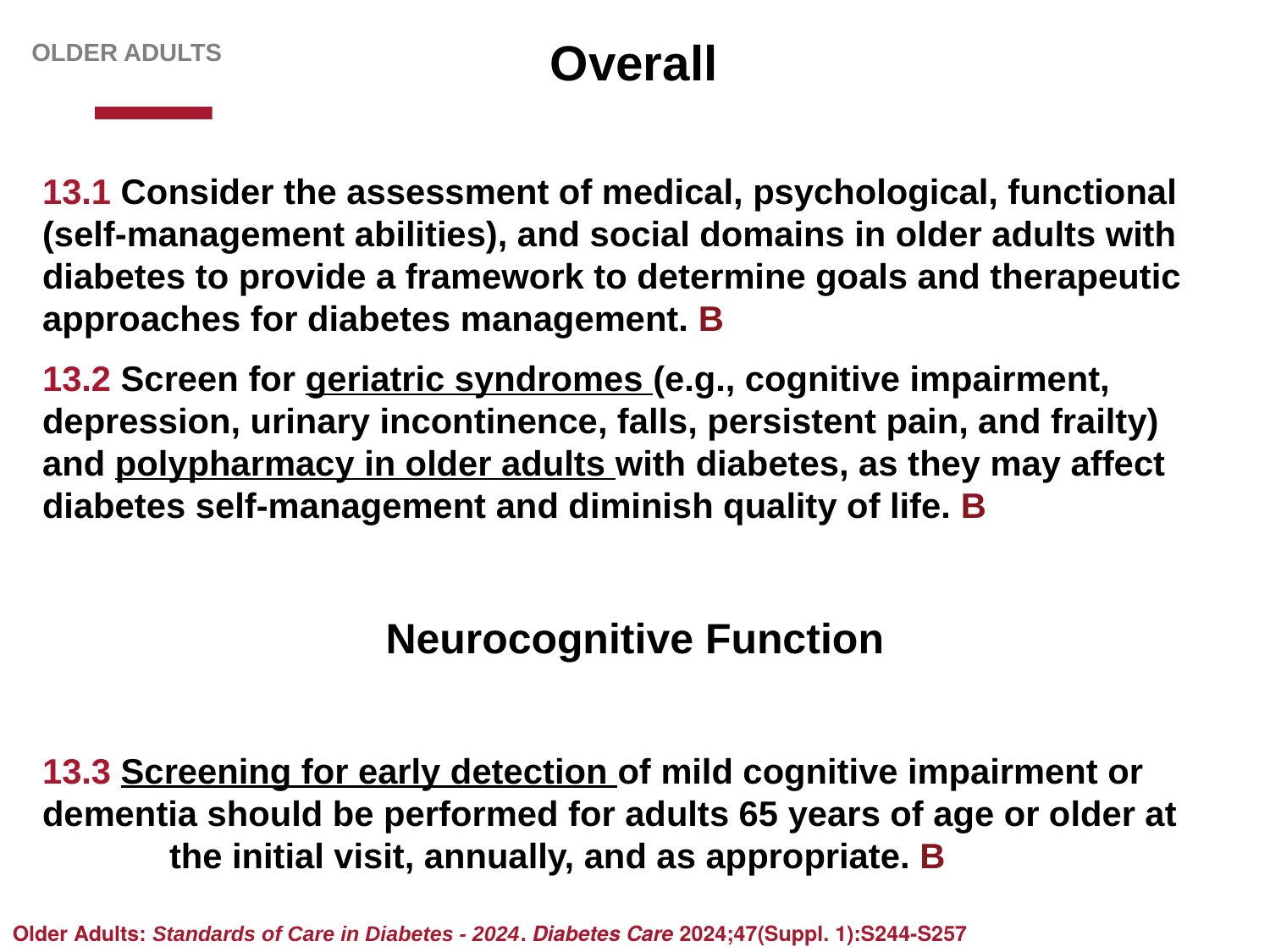

Older adults
# Overall
13.1 Consider the assessment of medical, psychological, functional (self-management abilities), and social domains in older adults with diabetes to provide a framework to determine goals and therapeutic approaches for diabetes management. B
13.2 Screen for geriatric syndromes (e.g., cognitive impairment, depression, urinary incontinence, falls, persistent pain, and frailty) and polypharmacy in older adults with diabetes, as they may affect diabetes self-management and diminish quality of life. B

Neurocognitive Function

13.3 Screening for early detection of mild cognitive impairment or dementia should be performed for adults 65 years of age or older at 	the initial visit, annually, and as appropriate. B

Older Adults: Standards of Care in Diabetes - 2024. Diabetes Care 2024;47(Suppl. 1):S244-S257